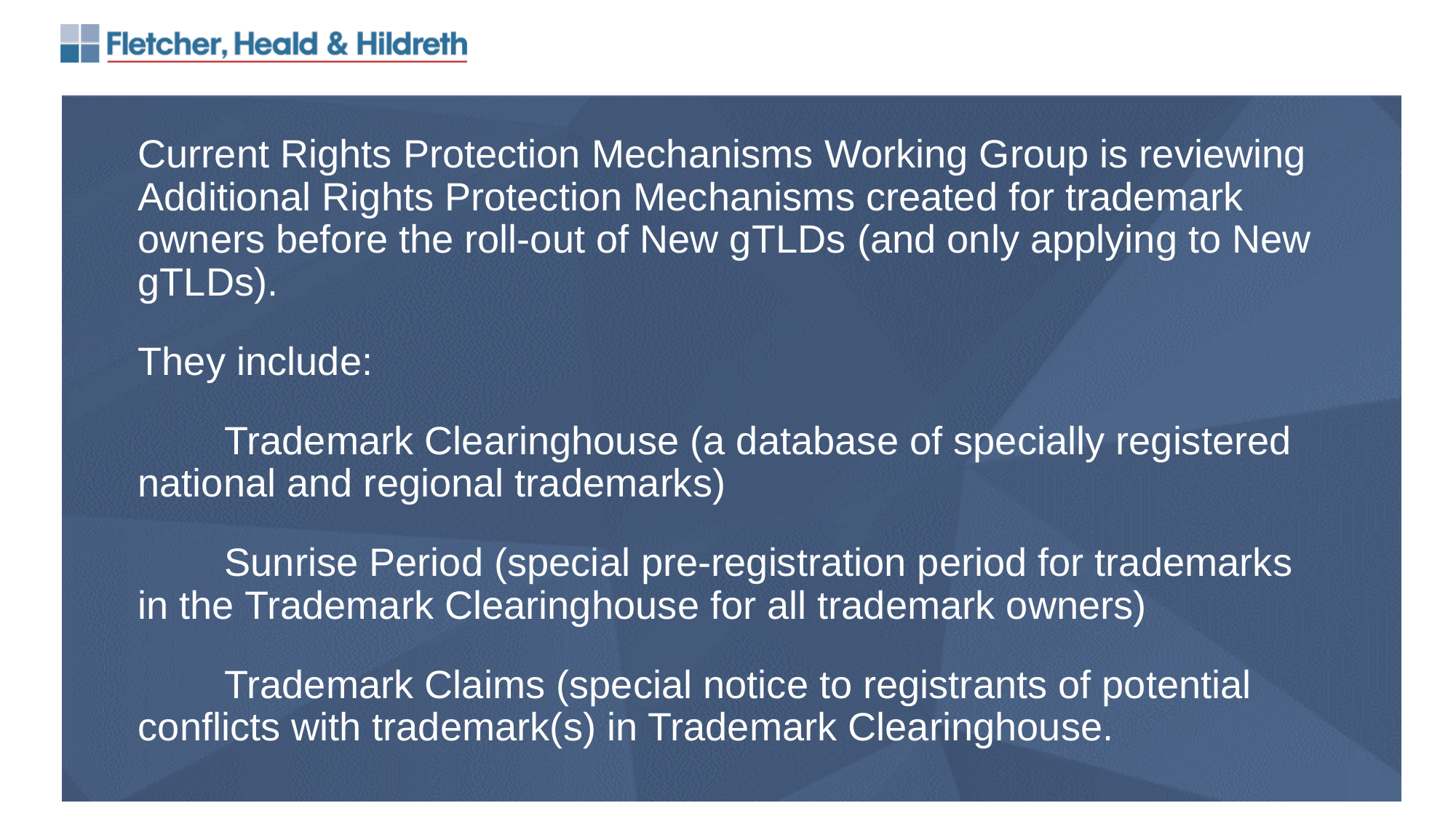

Current Rights Protection Mechanisms Working Group is reviewing Additional Rights Protection Mechanisms created for trademark owners before the roll-out of New gTLDs (and only applying to New gTLDs).
They include:
	Trademark Clearinghouse (a database of specially registered national and regional trademarks)
	Sunrise Period (special pre-registration period for trademarks in the Trademark Clearinghouse for all trademark owners)
	Trademark Claims (special notice to registrants of potential conflicts with trademark(s) in Trademark Clearinghouse.

.